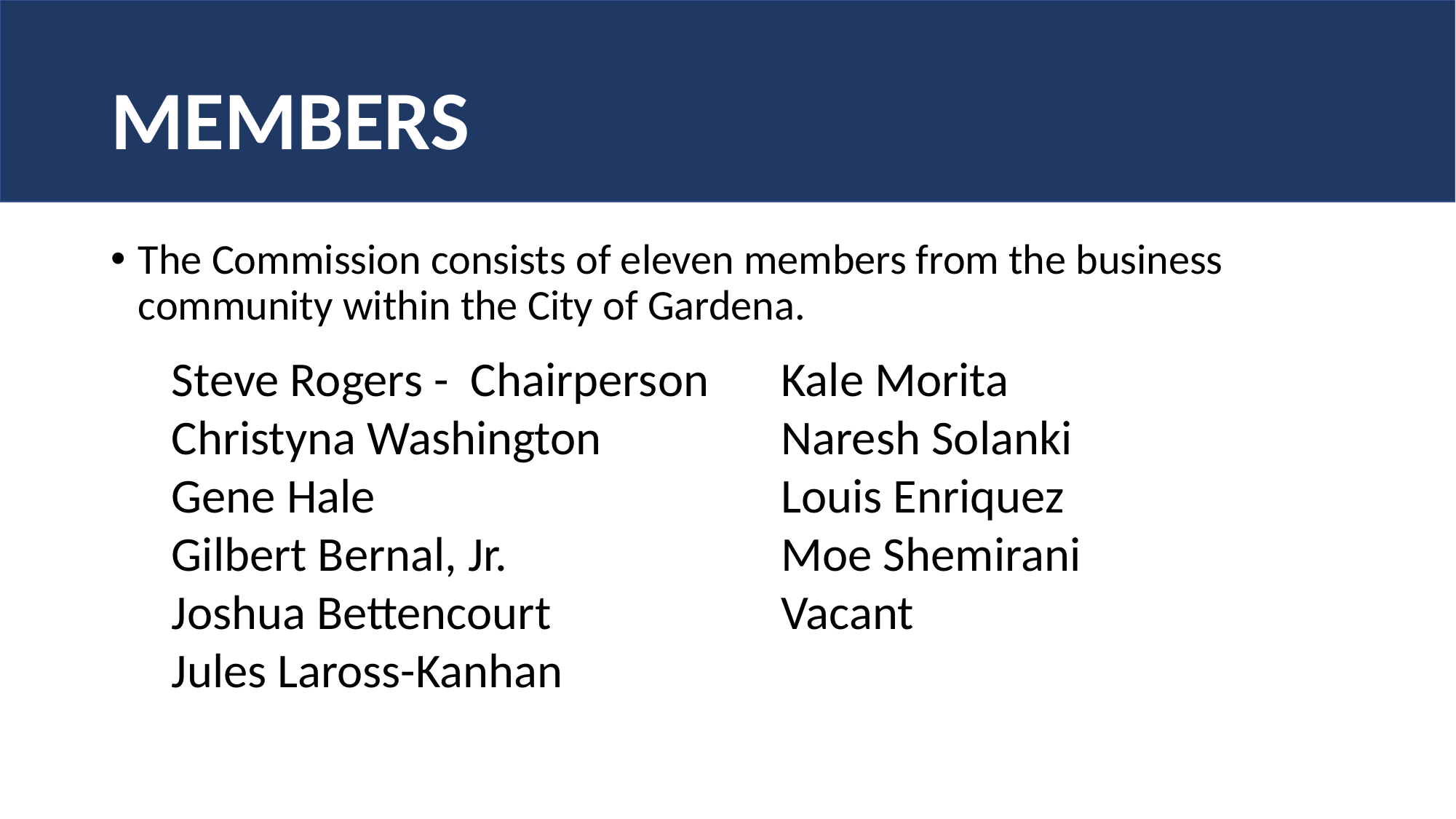

# MEMBERS
The Commission consists of eleven members from the business community within the City of Gardena.

Steve Rogers -  Chairperson
Christyna Washington
Gene Hale
Gilbert Bernal, Jr.
Joshua Bettencourt
Jules Laross-Kanhan
Kale Morita
Naresh Solanki
Louis Enriquez
Moe Shemirani
Vacant